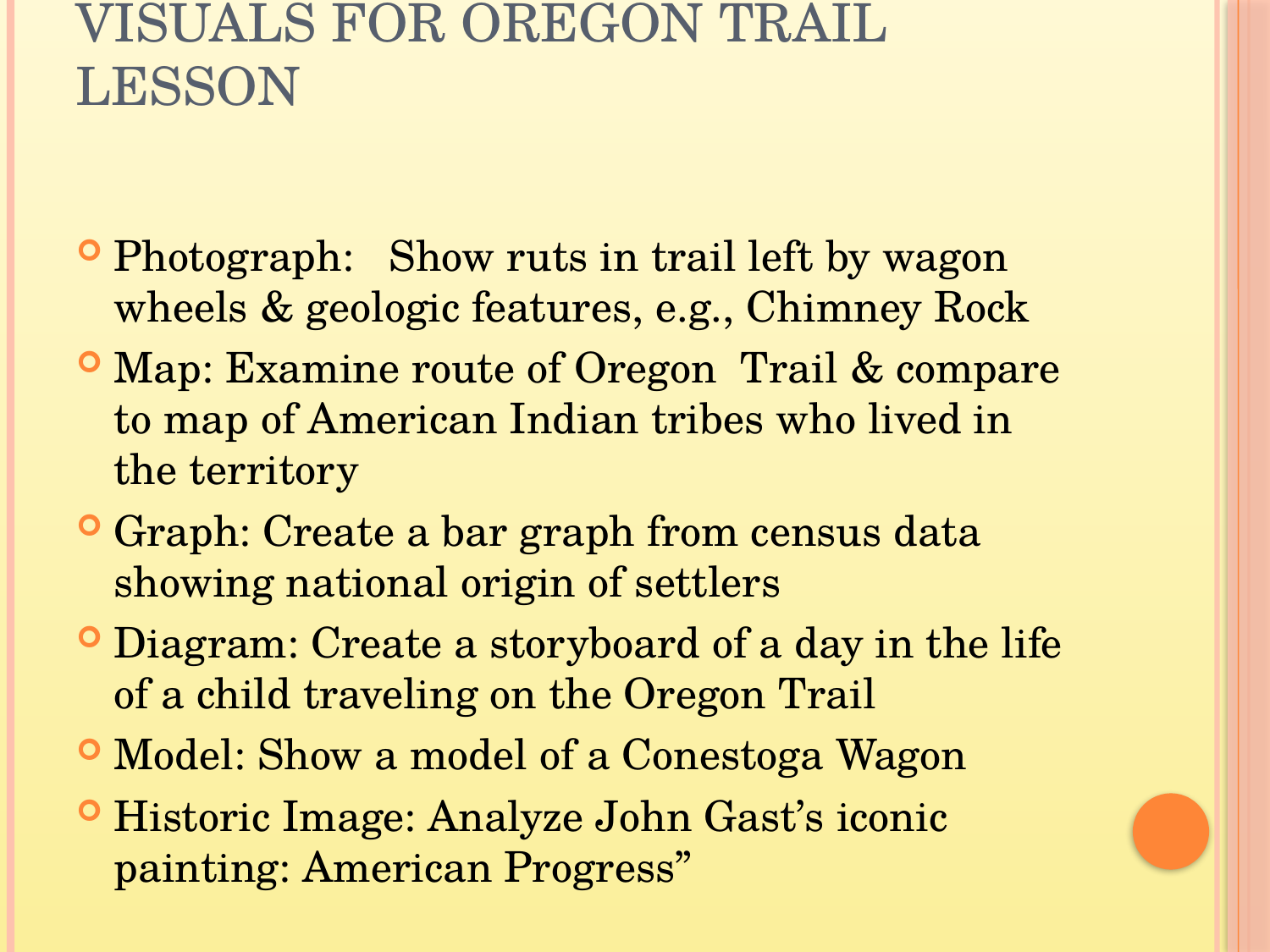

# Visuals for oregon Trail Lesson
Photograph:   Show ruts in trail left by wagon wheels & geologic features, e.g., Chimney Rock
Map: Examine route of Oregon  Trail & compare to map of American Indian tribes who lived in the territory
Graph: Create a bar graph from census data showing national origin of settlers
Diagram: Create a storyboard of a day in the life of a child traveling on the Oregon Trail
Model: Show a model of a Conestoga Wagon
Historic Image: Analyze John Gast’s iconic painting: American Progress”